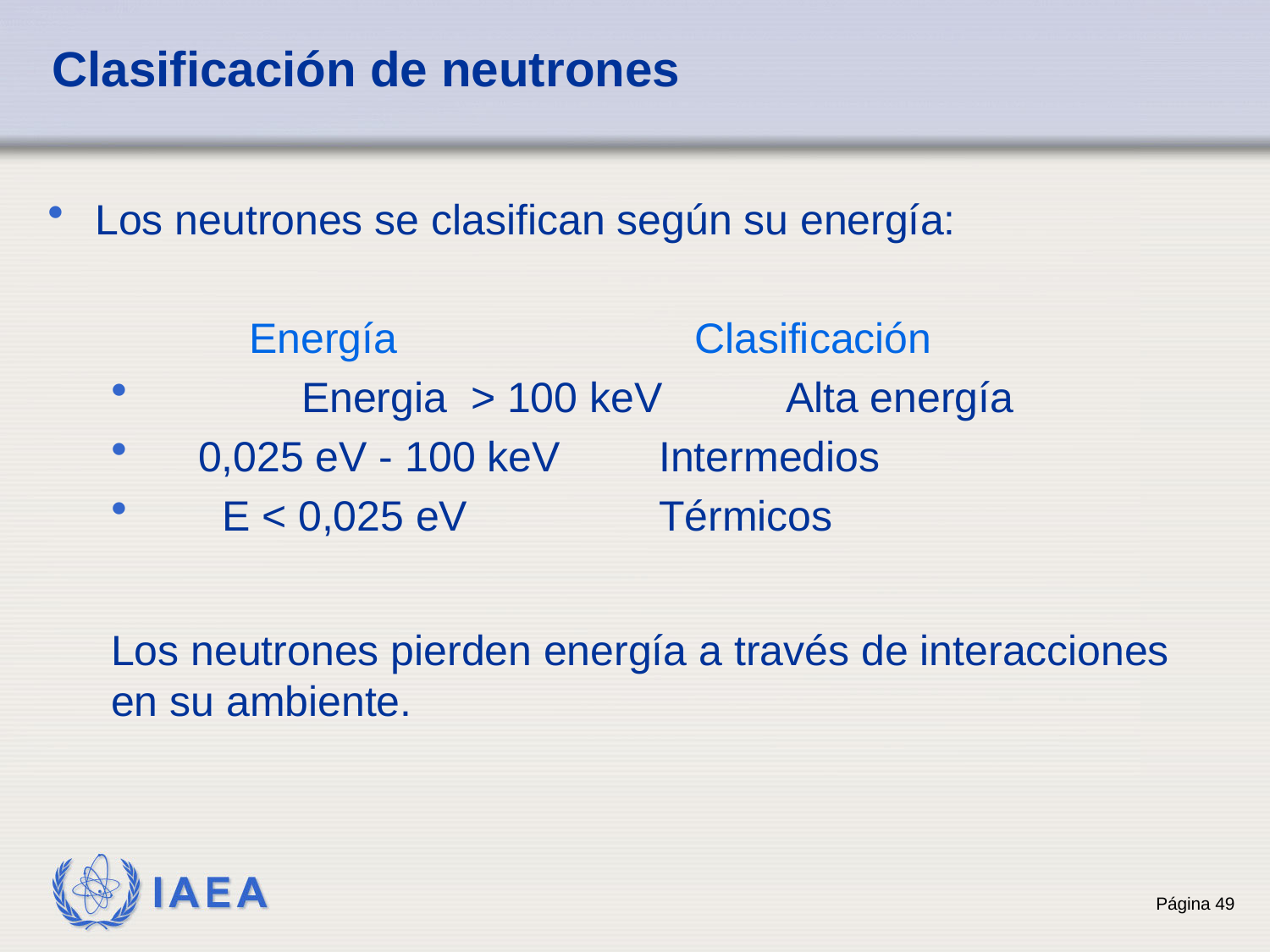

# Clasificación de neutrones
Los neutrones se clasifican según su energía:

                 Energía 			 Clasificación
 	  Energia  > 100 keV 	Alta energía
    0,025 eV - 100 keV	Intermedios
      E < 0,025 eV 		Térmicos

Los neutrones pierden energía a través de interacciones en su ambiente.
49